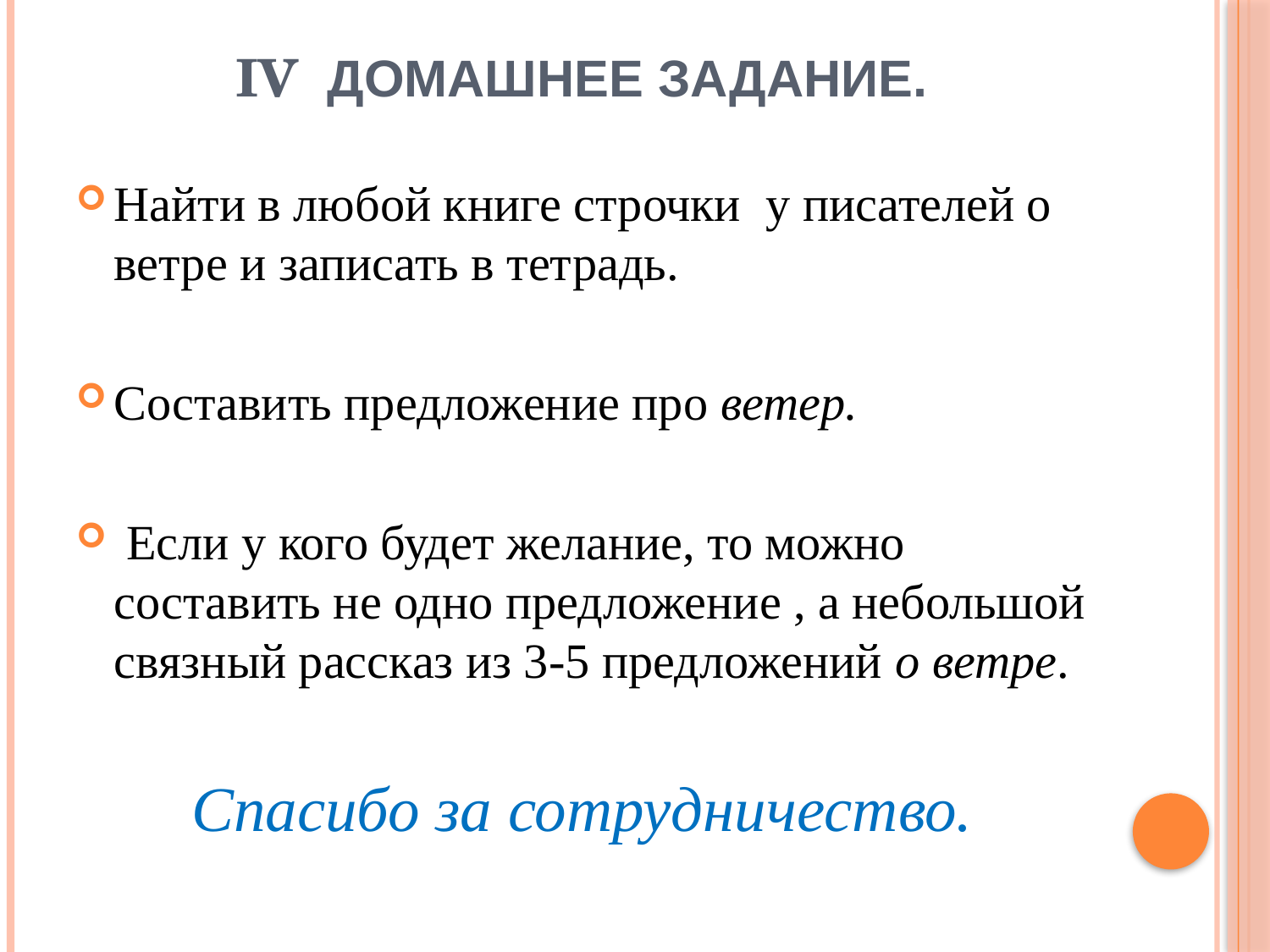

# IV  Домашнее задание.
Найти в любой книге строчки  у писателей о ветре и записать в тетрадь.

Составить предложение про ветер.

 Если у кого будет желание, то можно составить не одно предложение , а небольшой связный рассказ из 3-5 предложений о ветре.

Спасибо за сотрудничество.